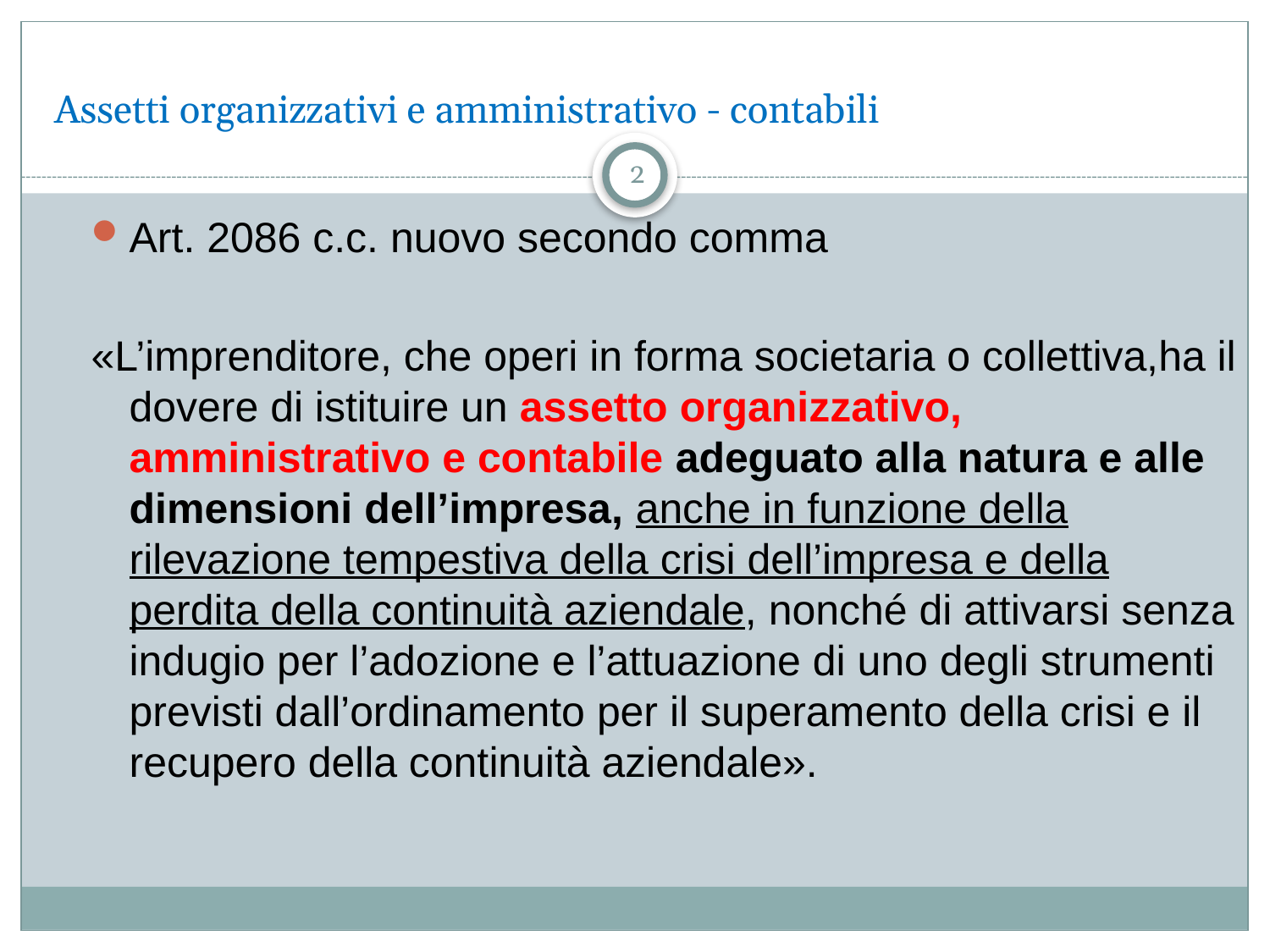

# Assetti organizzativi e amministrativo - contabili
2
Art. 2086 c.c. nuovo secondo comma

«L’imprenditore, che operi in forma societaria o collettiva,ha il dovere di istituire un assetto organizzativo, amministrativo e contabile adeguato alla natura e alle dimensioni dell’impresa, anche in funzione della rilevazione tempestiva della crisi dell’impresa e della perdita della continuità aziendale, nonché di attivarsi senza indugio per l’adozione e l’attuazione di uno degli strumenti previsti dall’ordinamento per il superamento della crisi e il recupero della continuità aziendale».